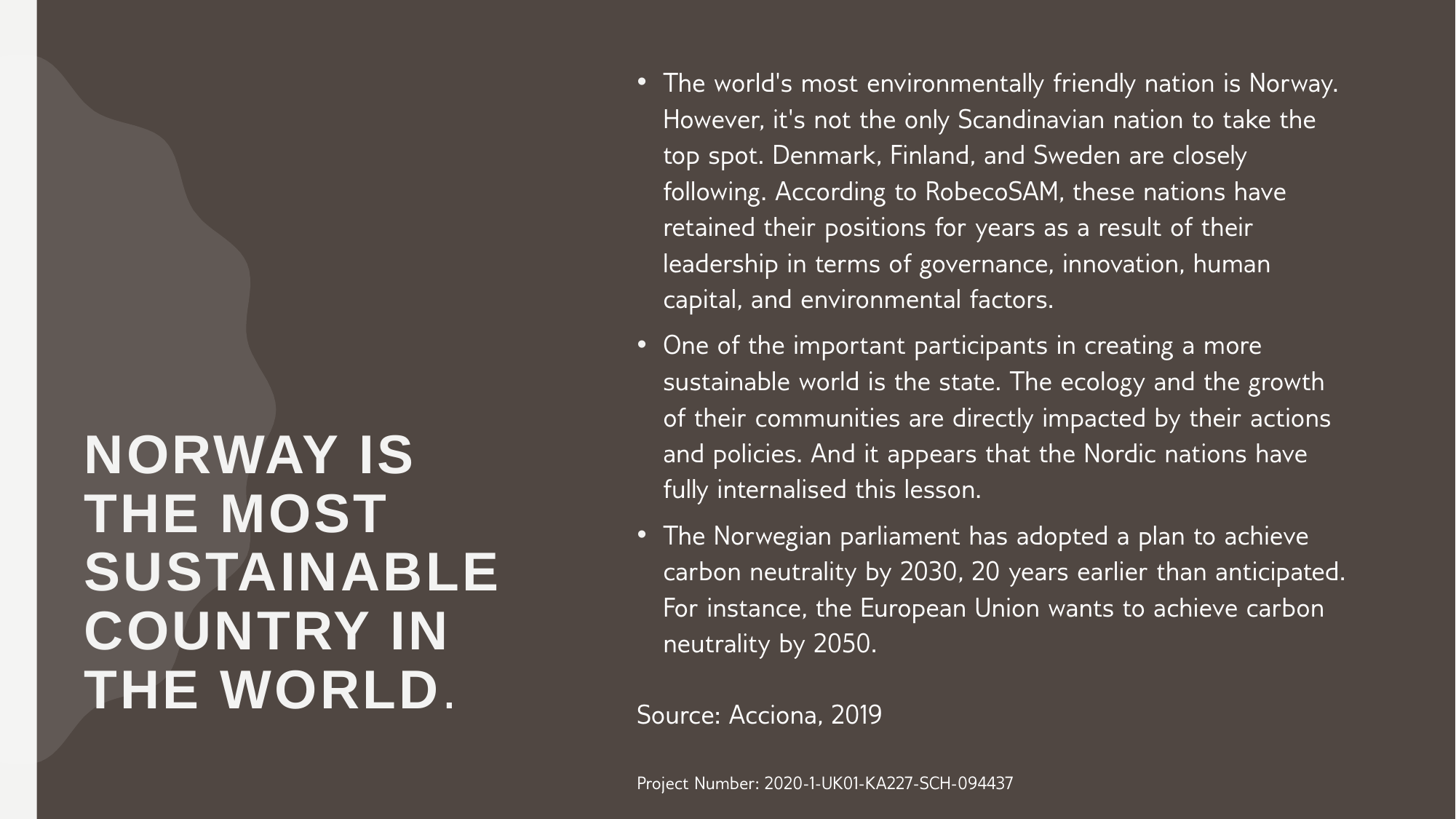

The world's most environmentally friendly nation is Norway. However, it's not the only Scandinavian nation to take the top spot. Denmark, Finland, and Sweden are closely following. According to RobecoSAM, these nations have retained their positions for years as a result of their leadership in terms of governance, innovation, human capital, and environmental factors.
One of the important participants in creating a more sustainable world is the state. The ecology and the growth of their communities are directly impacted by their actions and policies. And it appears that the Nordic nations have fully internalised this lesson.
The Norwegian parliament has adopted a plan to achieve carbon neutrality by 2030, 20 years earlier than anticipated. For instance, the European Union wants to achieve carbon neutrality by 2050.
# Norway is the most sustainable country in the world.
Source: Acciona, 2019
Project Number: 2020-1-UK01-KA227-SCH-094437